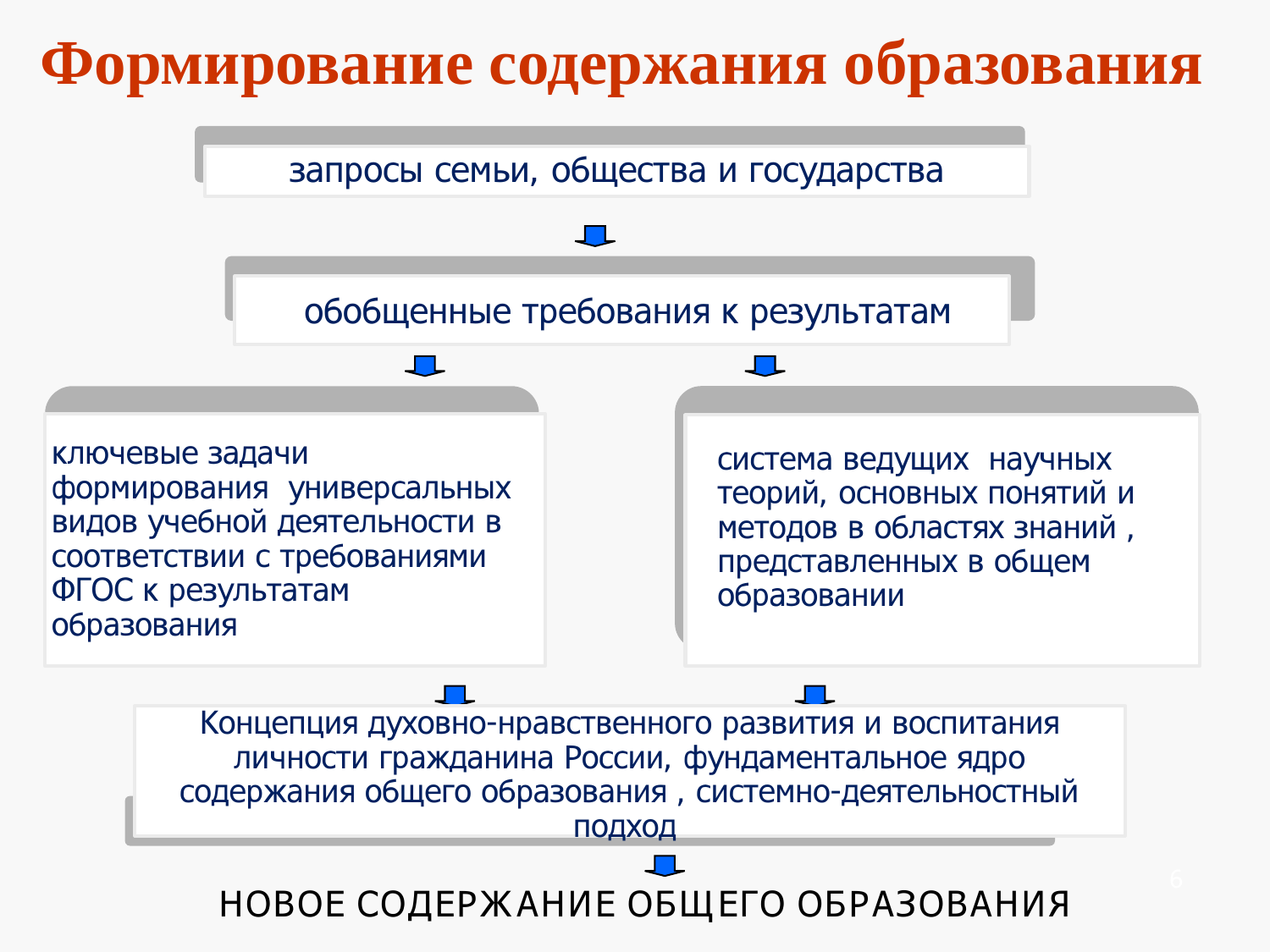

# Формирование содержания образования

запросы семьи, общества и государства

 обобщенные требования к результатам

ключевые задачи  формирования  универсальных видов учебной деятельности в соответствии с требованиями ФГОС к результатам образования

система ведущих  научных теорий, основных понятий и методов в областях знаний , представленных в общем образовании

Концепция духовно-нравственного развития и воспитания личности гражданина России, фундаментальное ядро содержания общего образования , системно-деятельностный подход

6

НОВОЕ СОДЕРЖАНИЕ ОБЩЕГО ОБРАЗОВАНИЯ